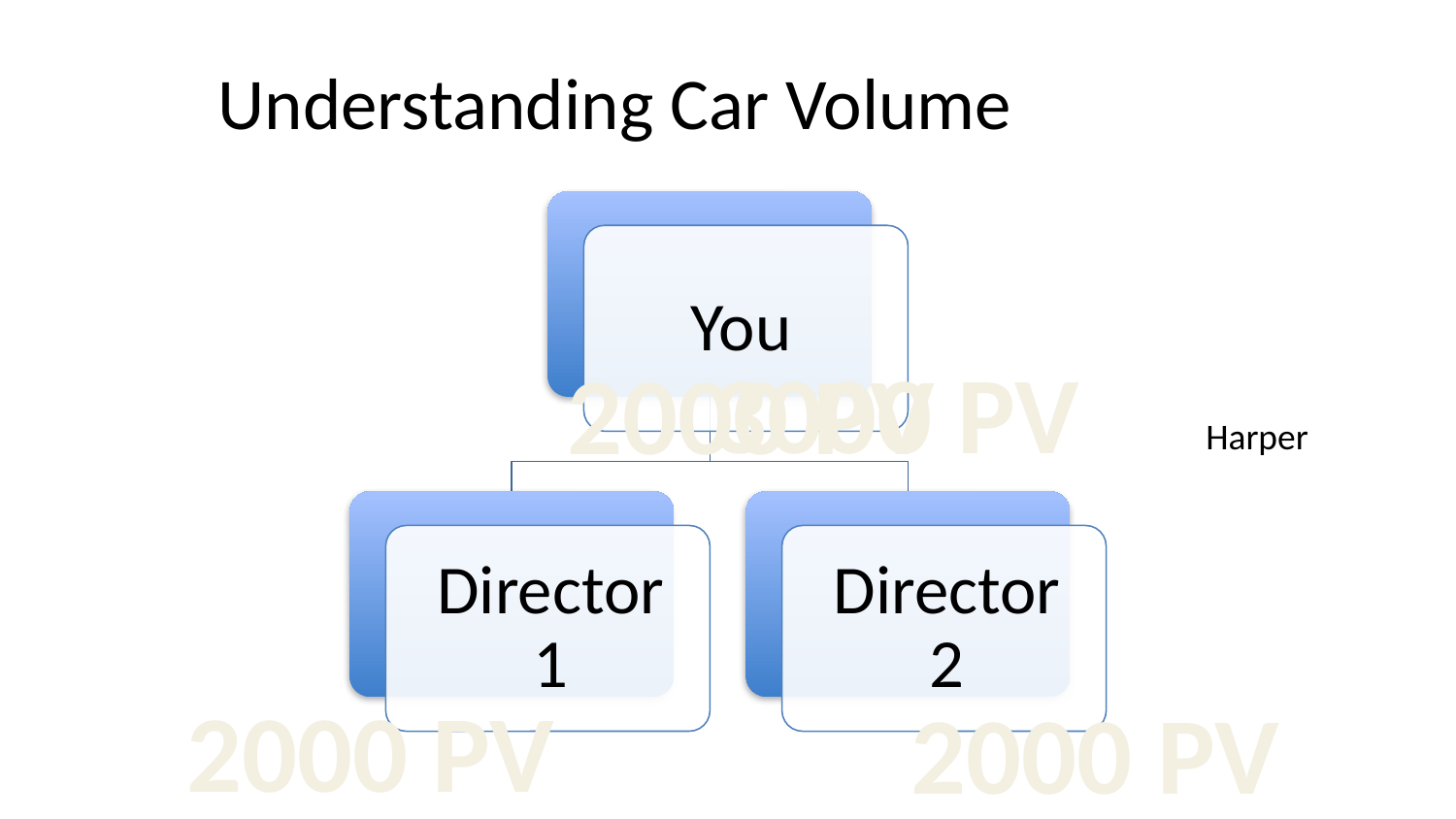

# Understanding Car Volume
You
Director 1
Director 2
3000 PV
2000 PV
Harper
2000 PV
2000 PV